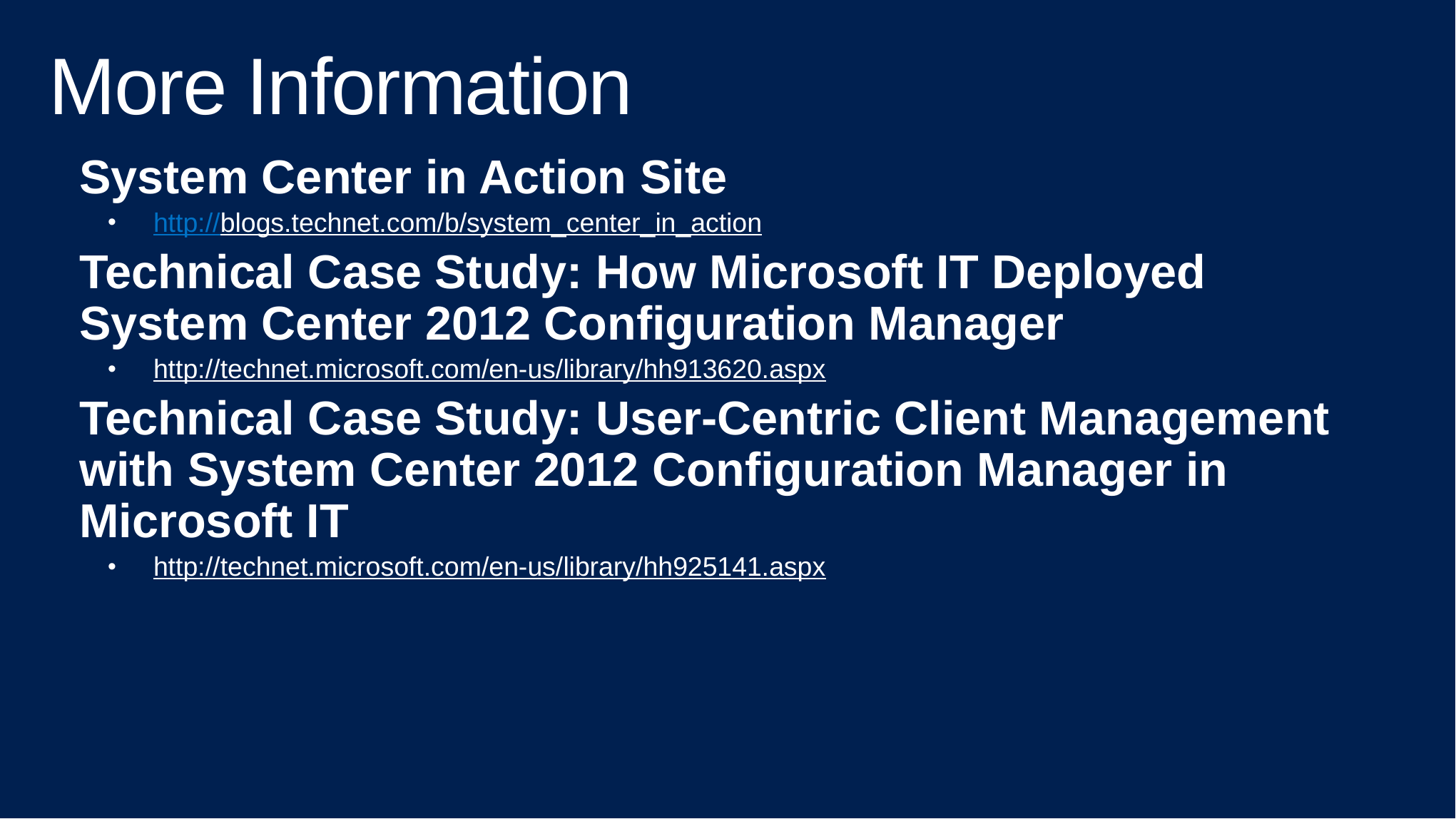

# More Information
System Center in Action Site
http://blogs.technet.com/b/system_center_in_action
Technical Case Study: How Microsoft IT Deployed System Center 2012 Configuration Manager
http://technet.microsoft.com/en-us/library/hh913620.aspx
Technical Case Study: User-Centric Client Management with System Center 2012 Configuration Manager in Microsoft IT
http://technet.microsoft.com/en-us/library/hh925141.aspx